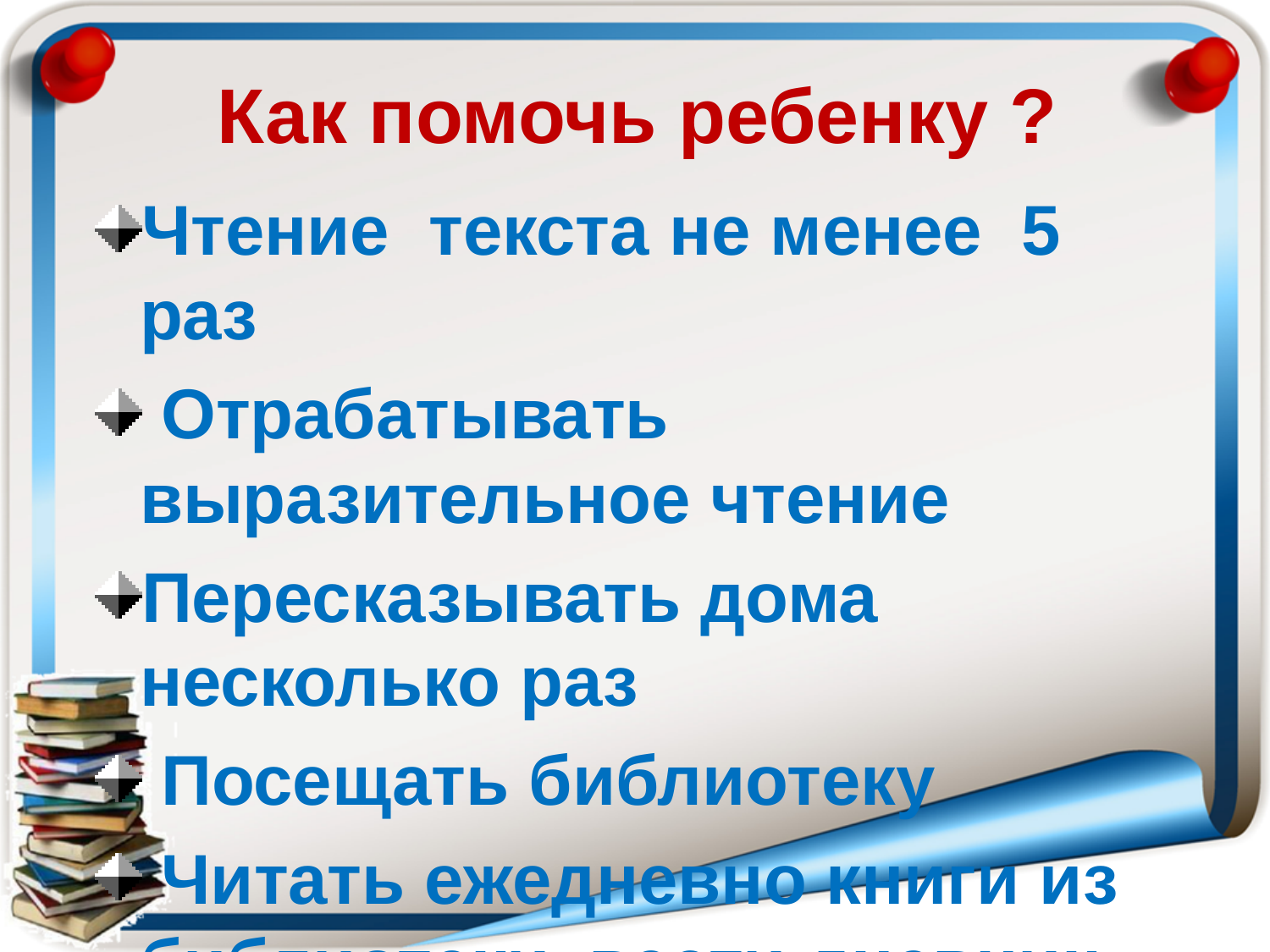

Как помочь ребенку ?
Чтение  текста не менее  5  раз
 Отрабатывать выразительное чтение
Пересказывать дома несколько раз
 Посещать библиотеку
 Читать ежедневно книги из библиотеки, вести дневник читателя